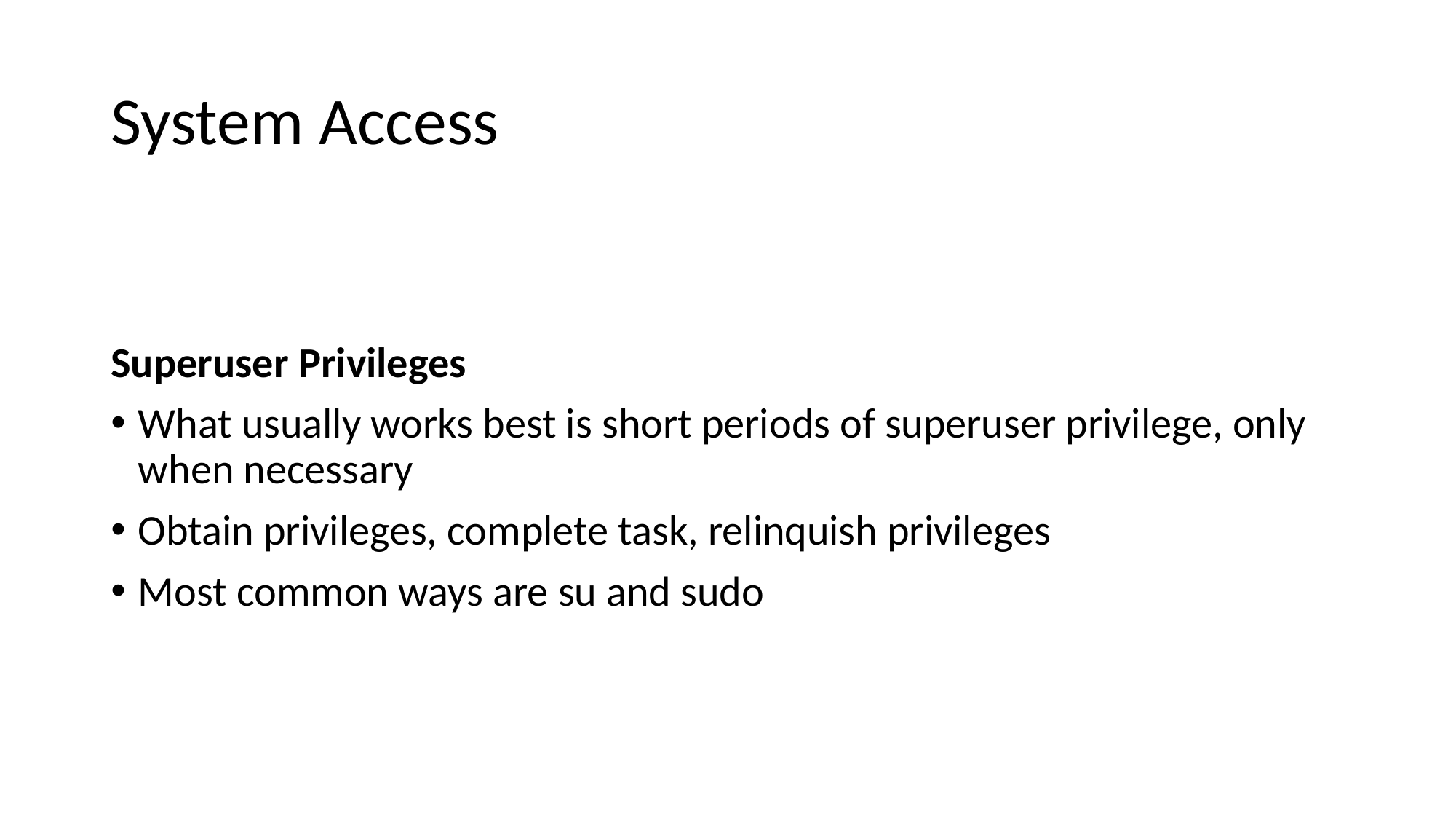

# System Access
Superuser Privileges
What usually works best is short periods of superuser privilege, only when necessary
Obtain privileges, complete task, relinquish privileges
Most common ways are su and sudo